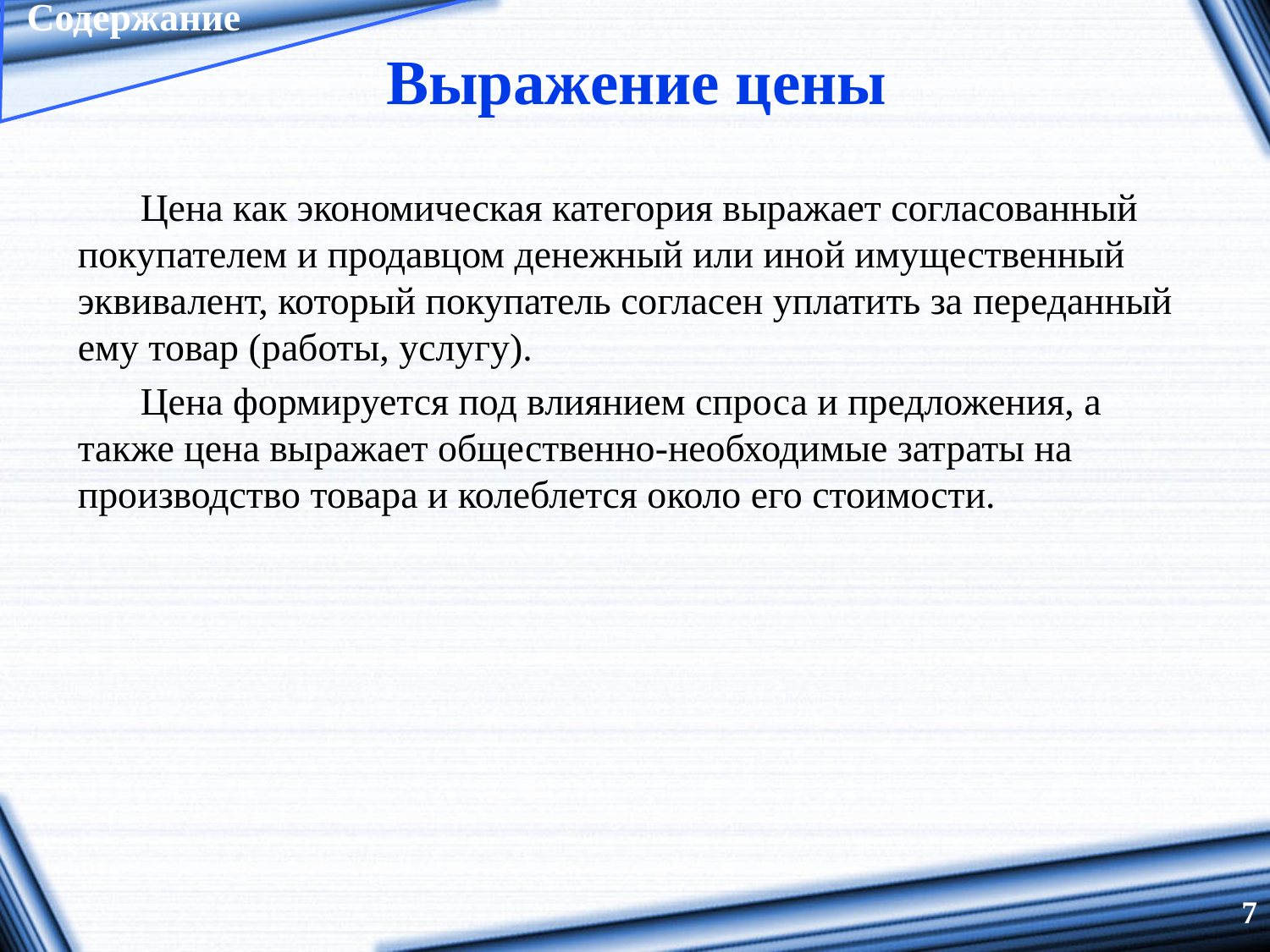

# Выражение цены

Содержание
Цена как экономическая категория выражает согласованный покупателем и продавцом денежный или иной имущественный эквивалент, который покупатель согласен уплатить за переданный ему товар (работы, услугу).
Цена формируется под влиянием спроса и предложения, а также цена выражает общественно-необходимые затраты на производство товара и колеблется около его стоимости.
7